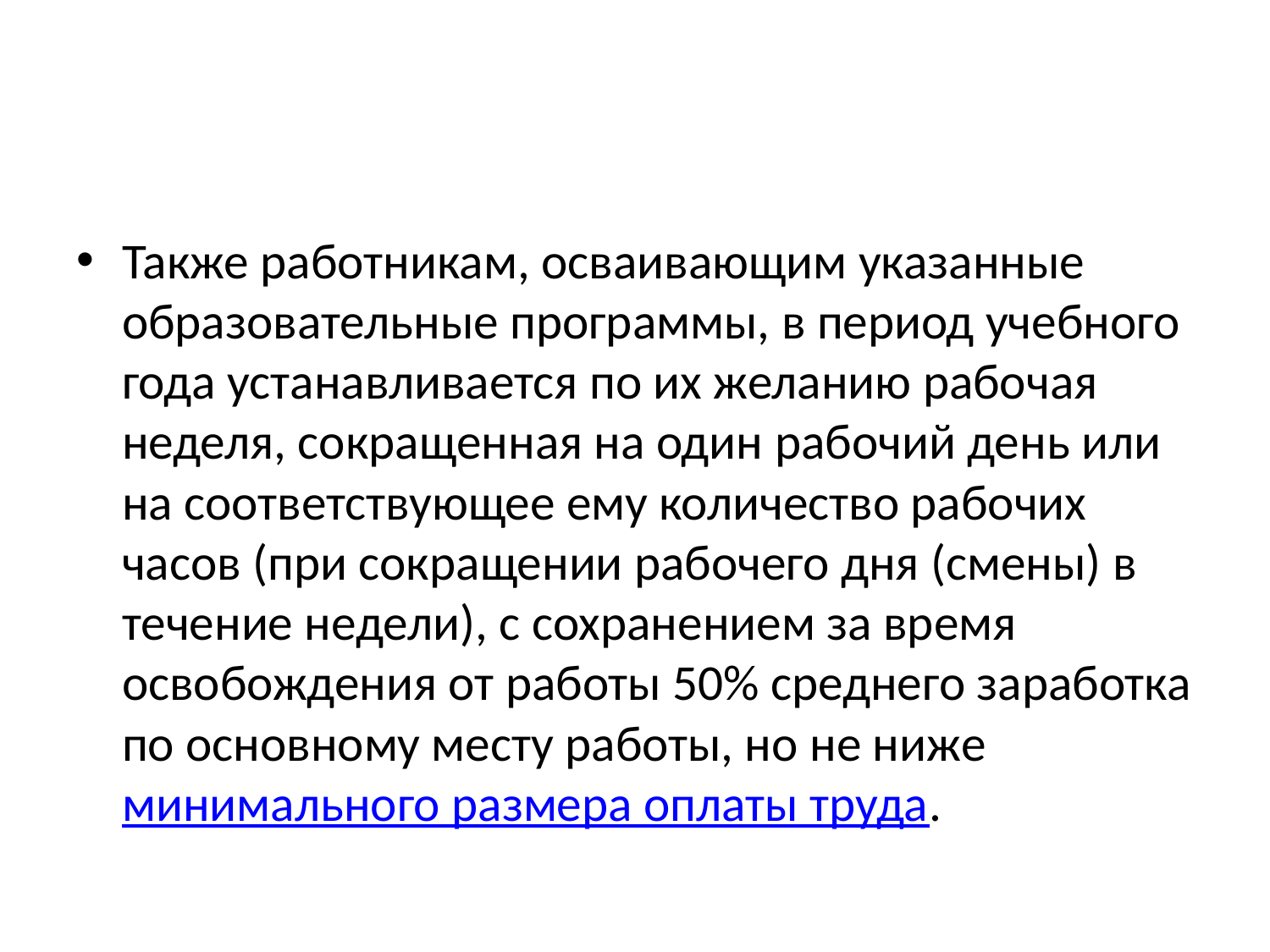

#
Также работникам, осваивающим указанные образовательные программы, в период учебного года устанавливается по их желанию рабочая неделя, сокращенная на один рабочий день или на соответствующее ему количество рабочих часов (при сокращении рабочего дня (смены) в течение недели), с сохранением за время освобождения от работы 50% среднего заработка по основному месту работы, но не ниже минимального размера оплаты труда.